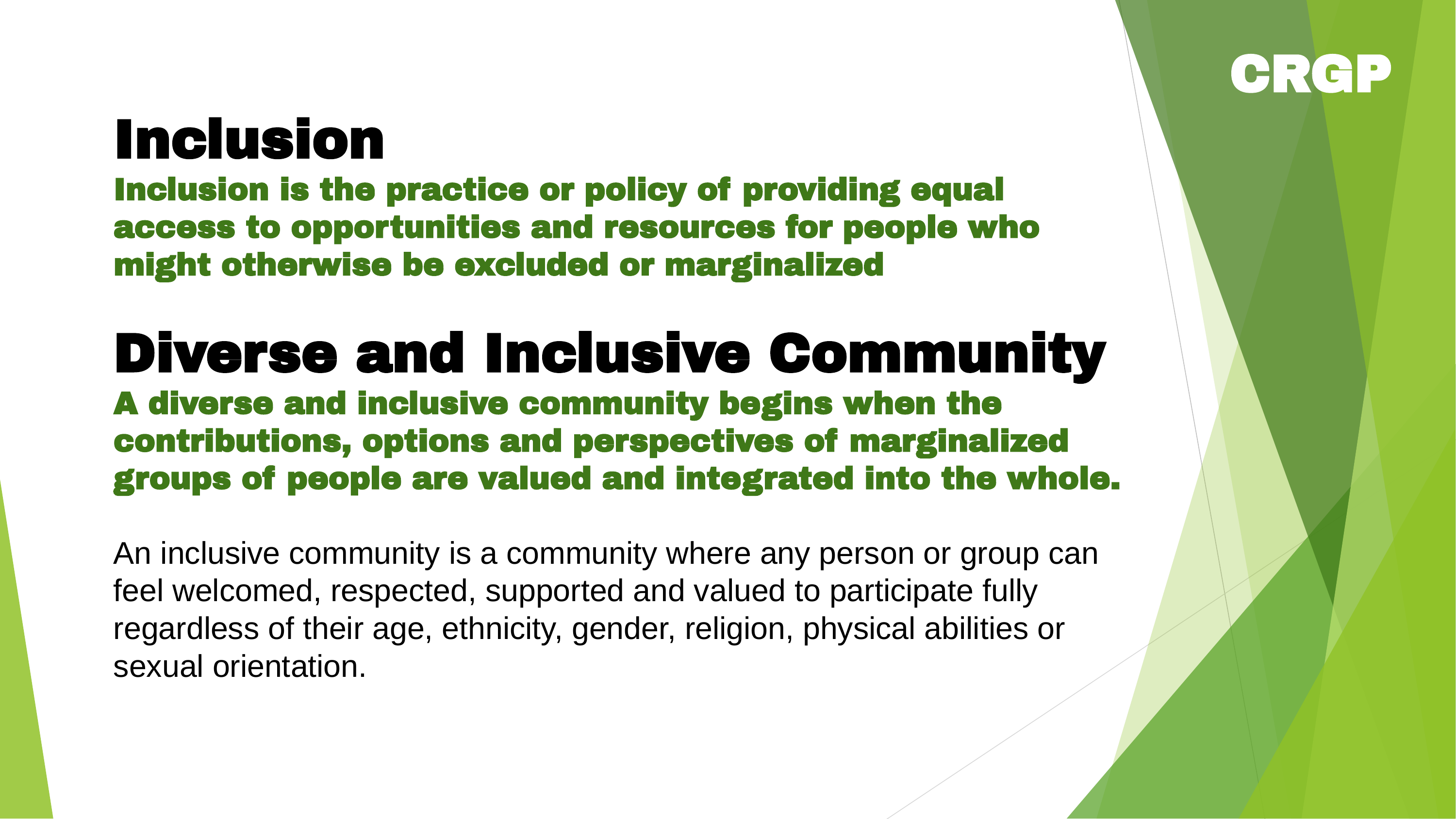

CRGP
Inclusion
Inclusion is the practice or policy of providing equal access to opportunities and resources for people who might otherwise be excluded or marginalized

Diverse and Inclusive Community
A diverse and inclusive community begins when the contributions, options and perspectives of marginalized groups of people are valued and integrated into the whole.

An inclusive community is a community where any person or group can feel welcomed, respected, supported and valued to participate fully regardless of their age, ethnicity, gender, religion, physical abilities or sexual orientation.